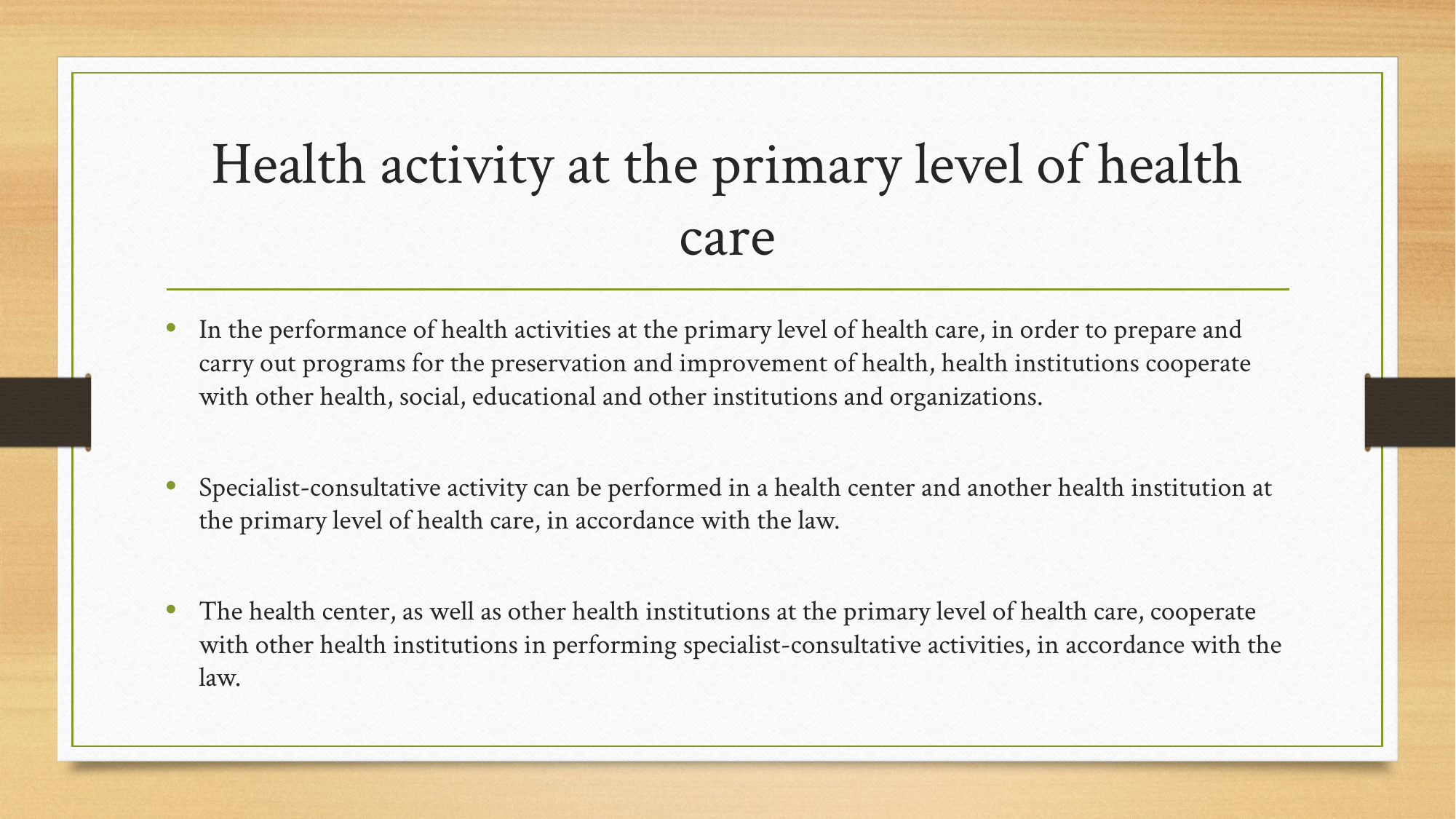

# Health activity at the primary level of health care
In the performance of health activities at the primary level of health care, in order to prepare and carry out programs for the preservation and improvement of health, health institutions cooperate with other health, social, educational and other institutions and organizations.

Specialist-consultative activity can be performed in a health center and another health institution at the primary level of health care, in accordance with the law.

The health center, as well as other health institutions at the primary level of health care, cooperate with other health institutions in performing specialist-consultative activities, in accordance with the law.